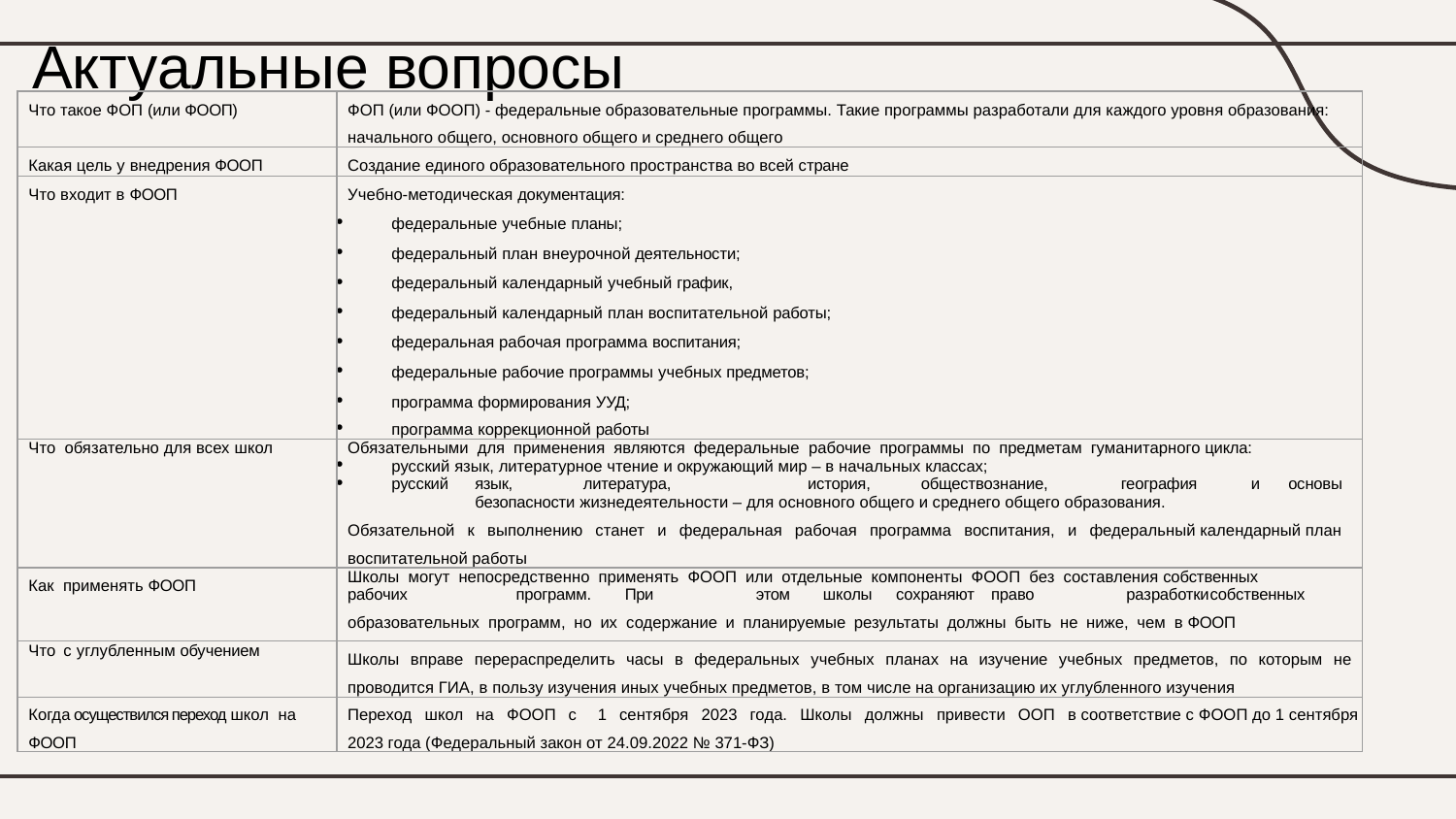

# Актуальные вопросы
| Что такое ФОП (или ФООП) | ФОП (или ФООП) - федеральные образовательные программы. Такие программы разработали для каждого уровня образования: начального общего, основного общего и среднего общего |
| --- | --- |
| Какая цель у внедрения ФООП | Создание единого образовательного пространства во всей стране |
| Что входит в ФООП | Учебно-методическая документация: федеральные учебные планы; федеральный план внеурочной деятельности; федеральный календарный учебный график, федеральный календарный план воспитательной работы; федеральная рабочая программа воспитания; федеральные рабочие программы учебных предметов; программа формирования УУД; программа коррекционной работы |
| Что обязательно для всех школ | Обязательными для применения являются федеральные рабочие программы по предметам гуманитарного цикла: русский язык, литературное чтение и окружающий мир – в начальных классах; русский язык, литература, история, обществознание, география и основы безопасности жизнедеятельности – для основного общего и среднего общего образования. Обязательной к выполнению станет и федеральная рабочая программа воспитания, и федеральный календарный план воспитательной работы |
| Как применять ФООП | Школы могут непосредственно применять ФООП или отдельные компоненты ФООП без составления собственных рабочих программ. При этом школы сохраняют право разработки собственных образовательных программ, но их содержание и планируемые результаты должны быть не ниже, чем в ФООП |
| Что с углубленным обучением | Школы вправе перераспределить часы в федеральных учебных планах на изучение учебных предметов, по которым не проводится ГИА, в пользу изучения иных учебных предметов, в том числе на организацию их углубленного изучения |
| Когда осуществился переход школ на ФООП | Переход школ на ФООП с 1 сентября 2023 года. Школы должны привести ООП в соответствие с ФООП до 1 сентября 2023 года (Федеральный закон от 24.09.2022 № 371-ФЗ) |